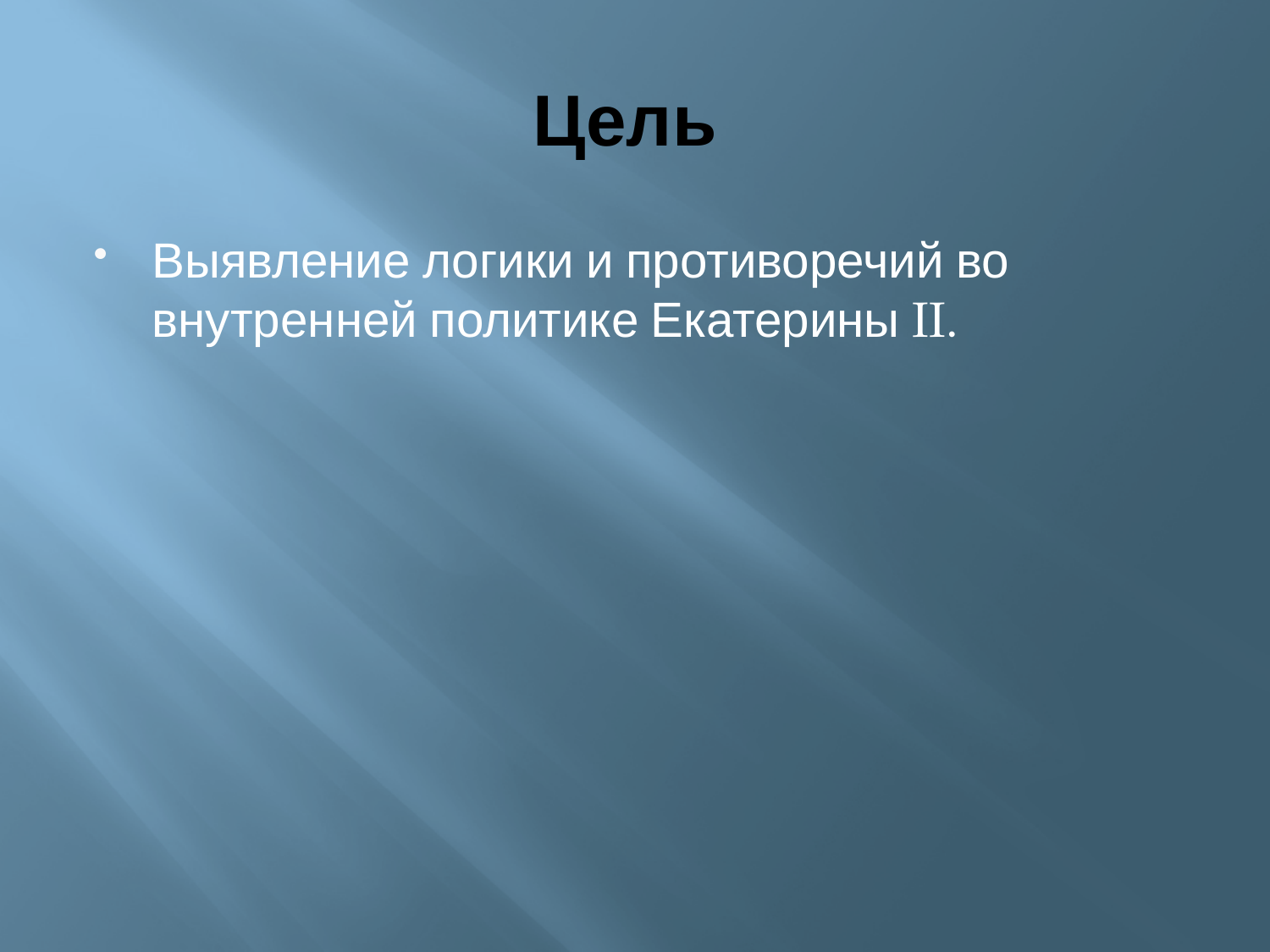

# Цель
Выявление логики и противоречий во внутренней политике Екатерины II.